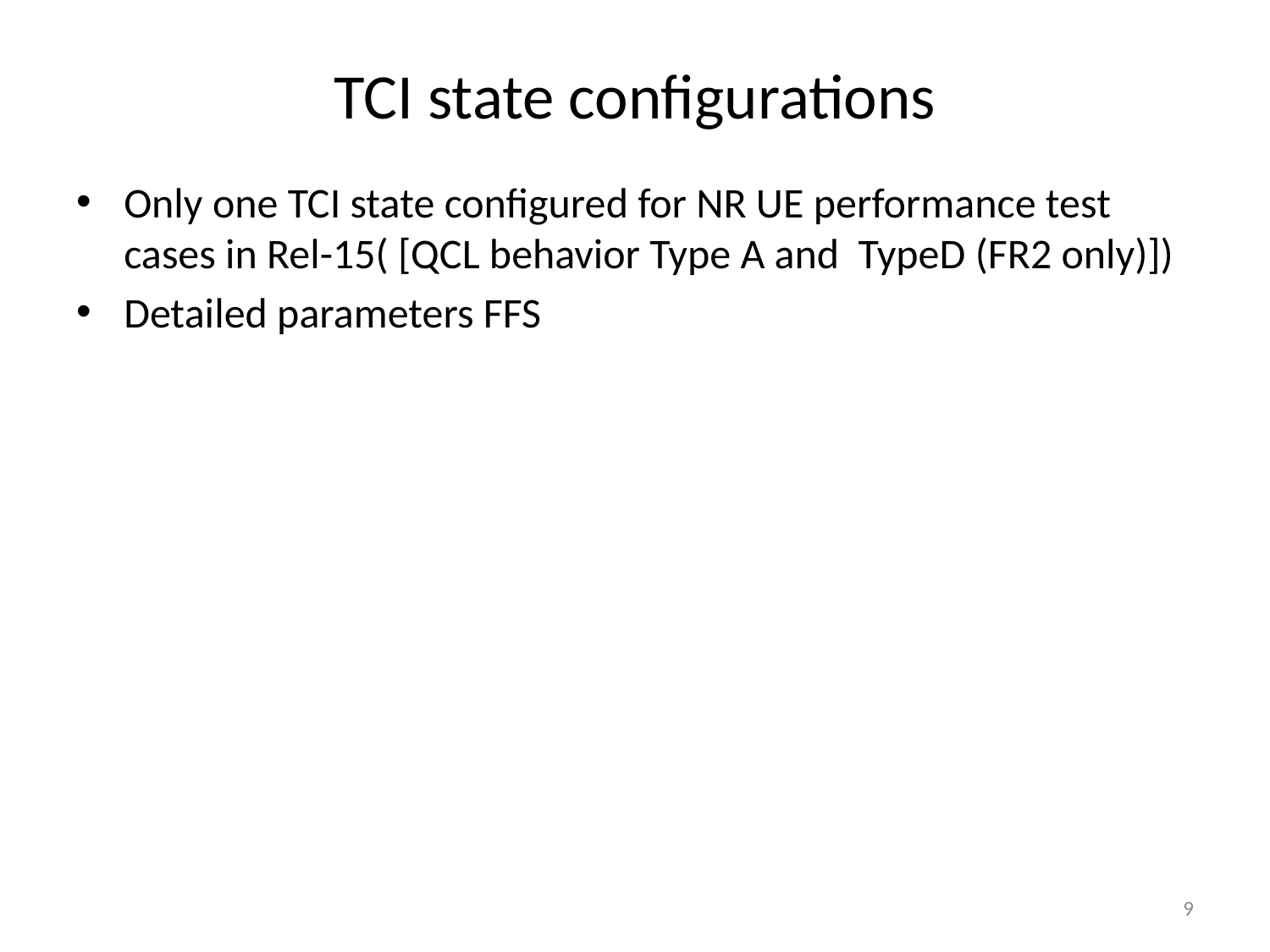

# TCI state configurations
Only one TCI state configured for NR UE performance test cases in Rel-15( [QCL behavior Type A and  TypeD (FR2 only)])
Detailed parameters FFS
9